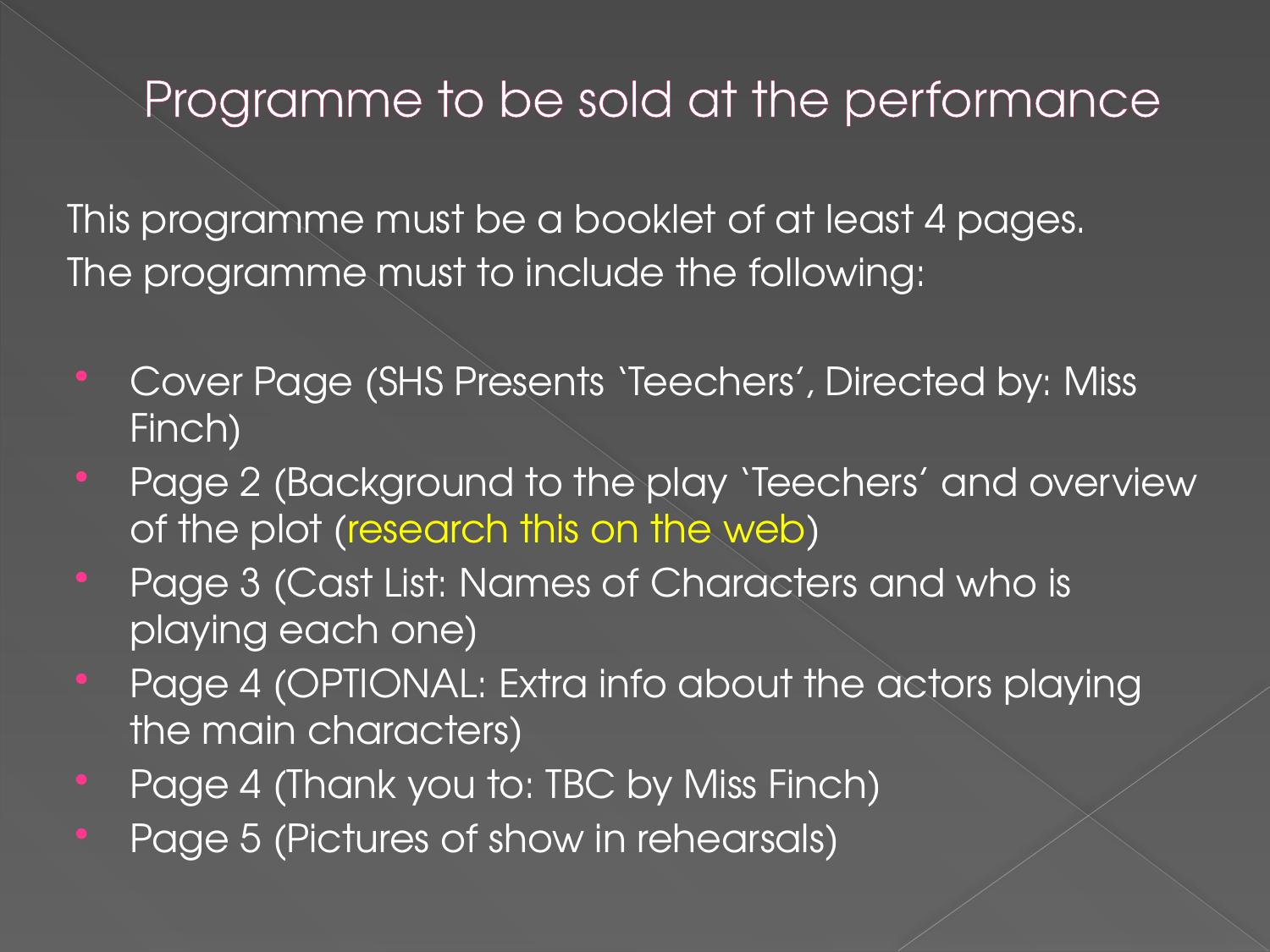

# Programme to be sold at the performance
This programme must be a booklet of at least 4 pages.
The programme must to include the following:

Cover Page (SHS Presents ‘Teechers’, Directed by: Miss Finch)
Page 2 (Background to the play ‘Teechers’ and overview of the plot (research this on the web)
Page 3 (Cast List: Names of Characters and who is playing each one)
Page 4 (OPTIONAL: Extra info about the actors playing the main characters)
Page 4 (Thank you to: TBC by Miss Finch)
Page 5 (Pictures of show in rehearsals)